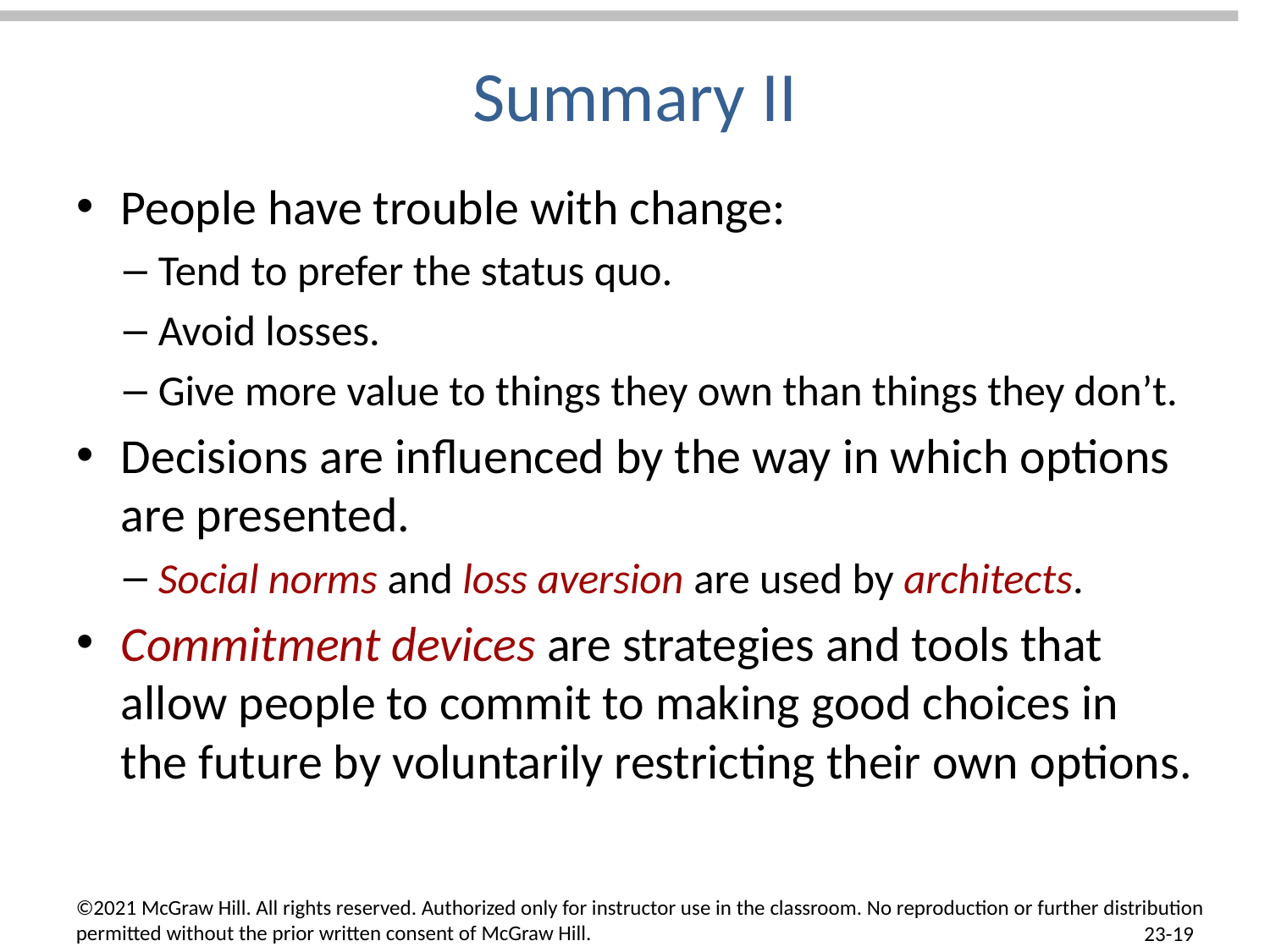

# Summary II
People have trouble with change:
Tend to prefer the status quo.
Avoid losses.
Give more value to things they own than things they don’t.
Decisions are influenced by the way in which options are presented.
Social norms and loss aversion are used by architects.
Commitment devices are strategies and tools that allow people to commit to making good choices in the future by voluntarily restricting their own options.